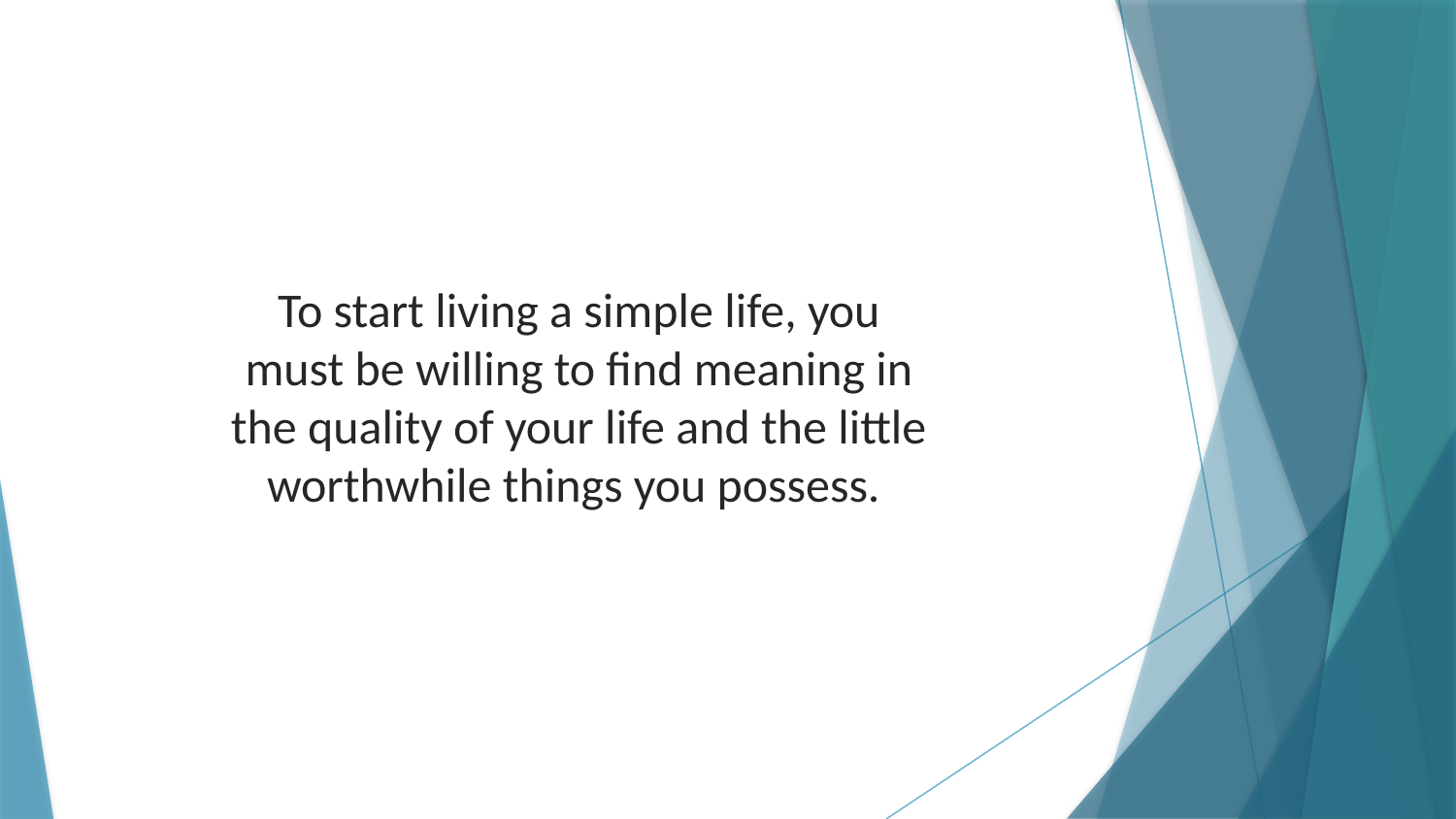

To start living a simple life, you must be willing to find meaning in the quality of your life and the little worthwhile things you possess.